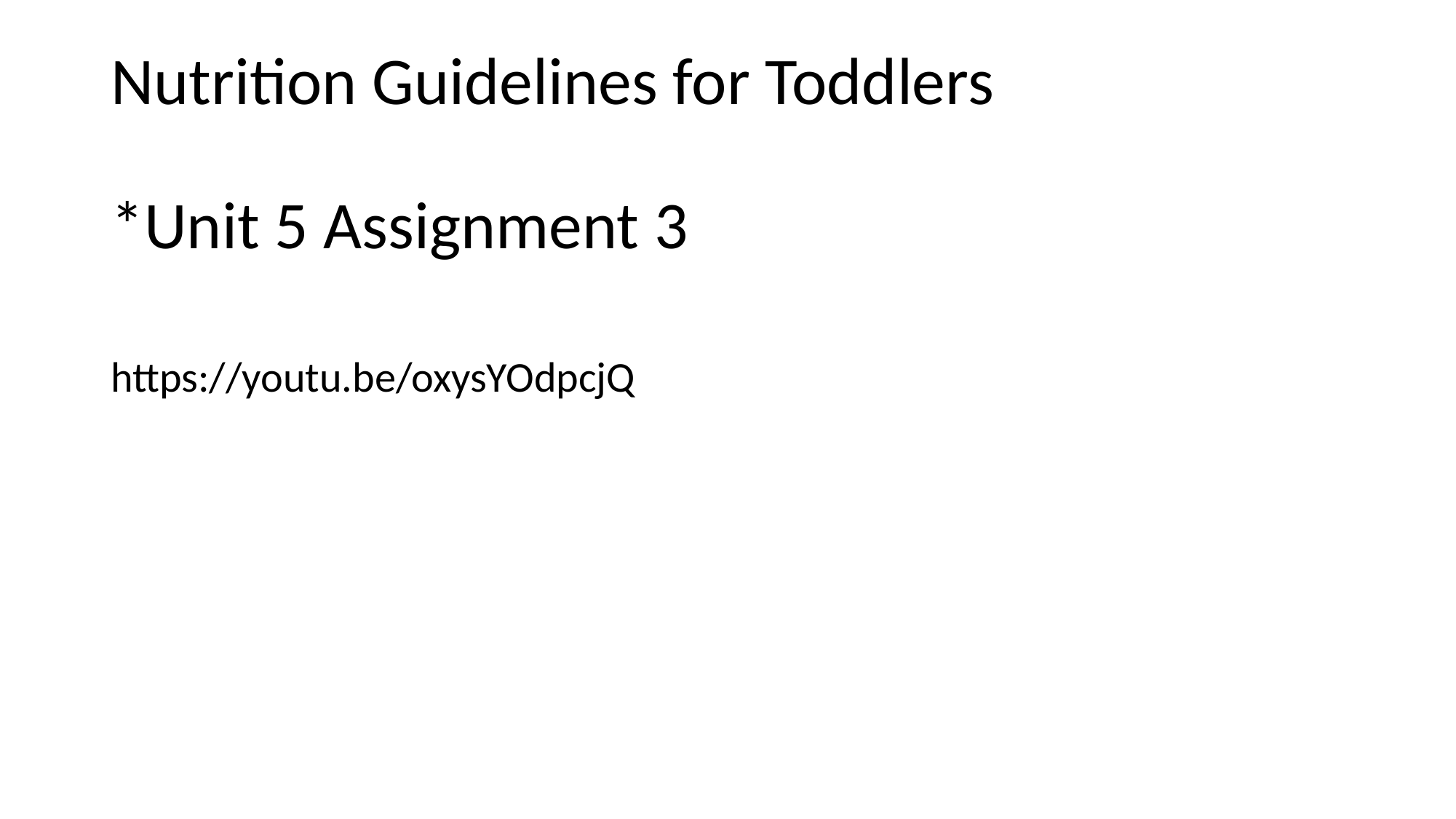

# Nutrition Guidelines for Toddlers

*Unit 5 Assignment 3

https://youtu.be/oxysYOdpcjQ